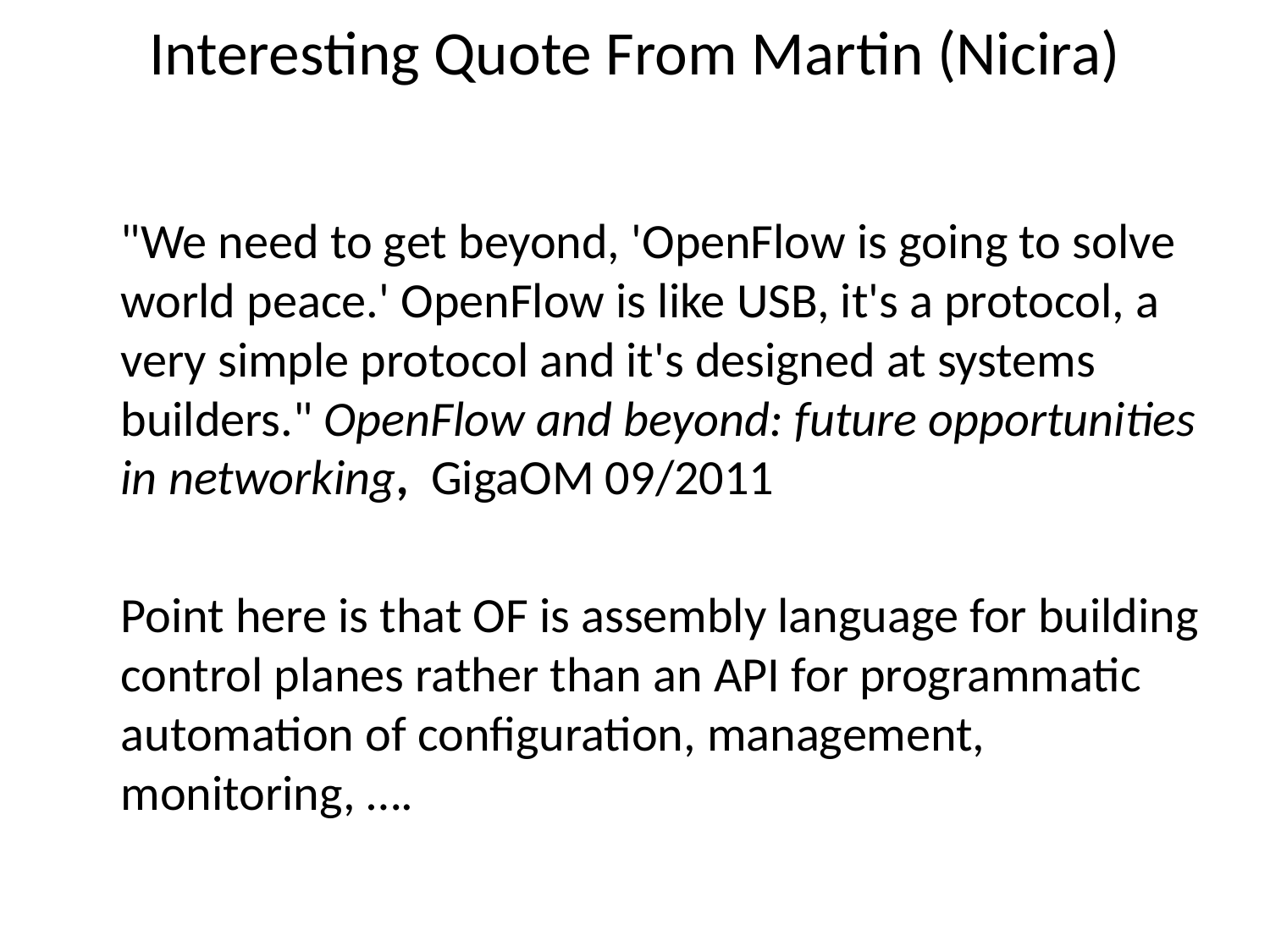

# Interesting Quote From Martin (Nicira)

"We need to get beyond, 'OpenFlow is going to solve world peace.' OpenFlow is like USB, it's a protocol, a very simple protocol and it's designed at systems builders." OpenFlow and beyond: future opportunities in networking,  GigaOM 09/2011

Point here is that OF is assembly language for building control planes rather than an API for programmatic automation of configuration, management, monitoring, ….